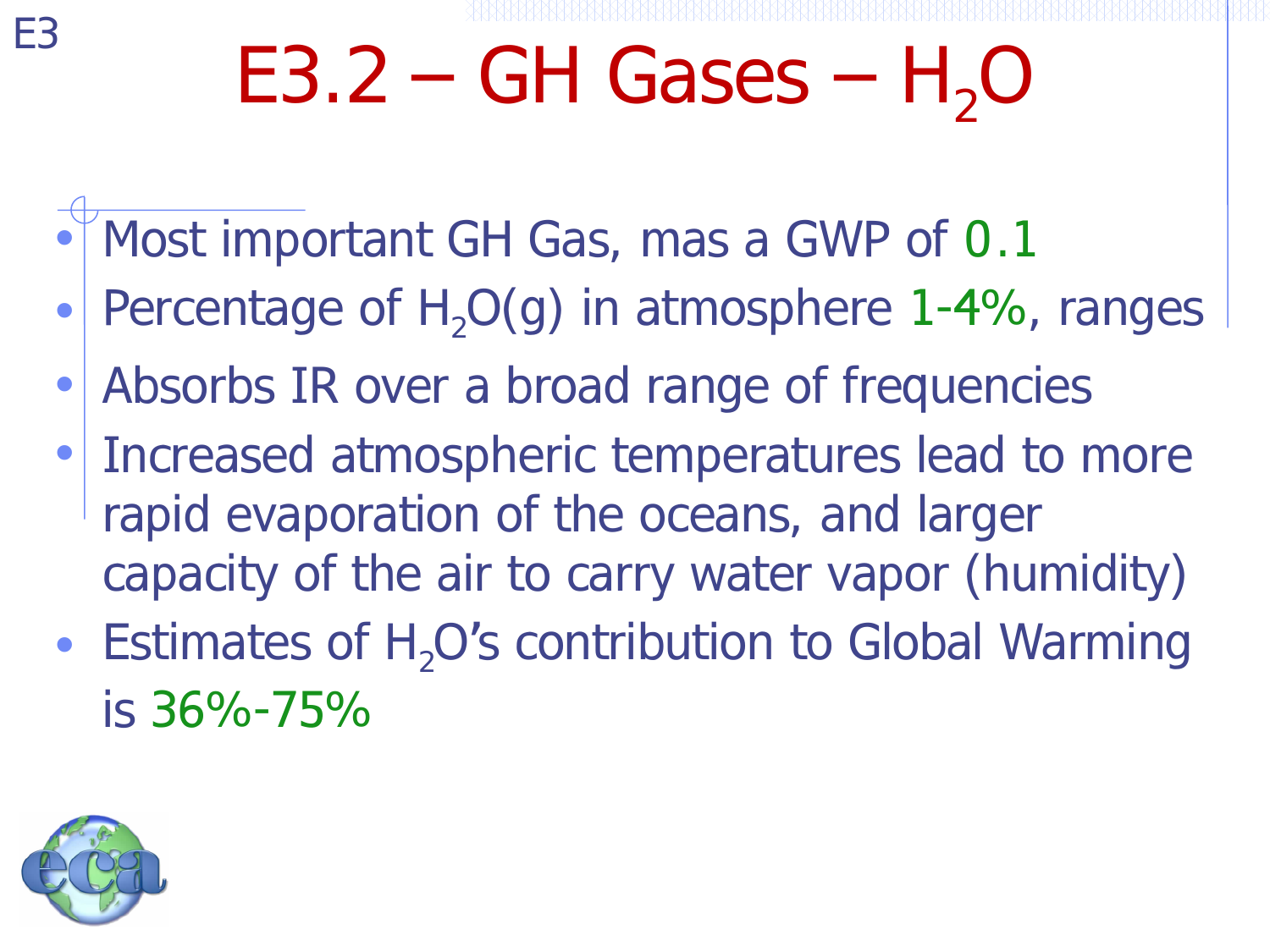

# E3.2 – GH Gases – H2O
Most important GH Gas, mas a GWP of 0.1
Percentage of H2O(g) in atmosphere 1-4%, ranges
Absorbs IR over a broad range of frequencies
Increased atmospheric temperatures lead to more rapid evaporation of the oceans, and larger capacity of the air to carry water vapor (humidity)
Estimates of H2O’s contribution to Global Warming is 36%-75%